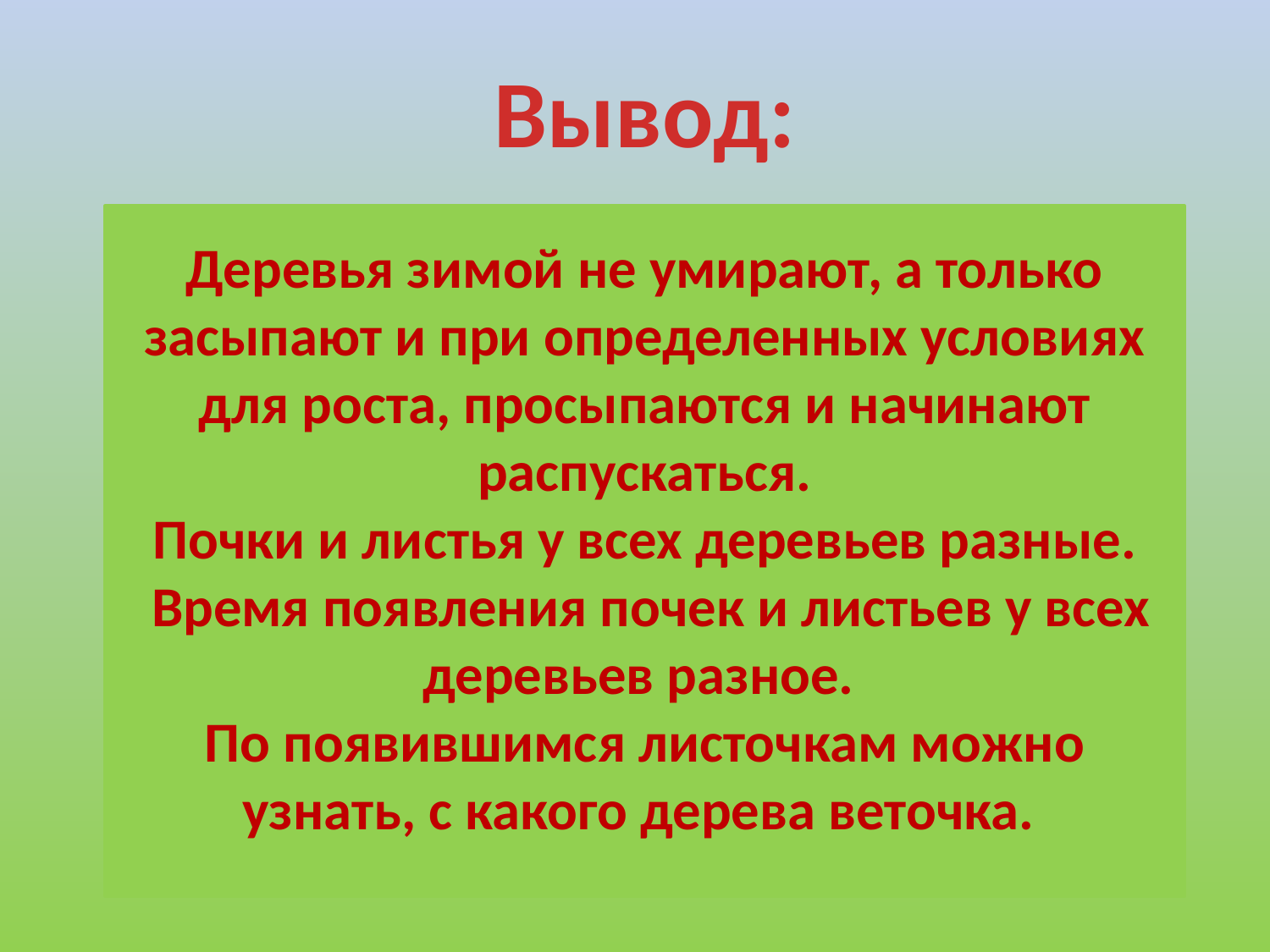

Вывод:

Деревья зимой не умирают, а только засыпают и при определенных условиях для роста, просыпаются и начинают распускаться.
Почки и листья у всех деревьев разные.
 Время появления почек и листьев у всех деревьев разное.
По появившимся листочкам можно узнать, с какого дерева веточка.